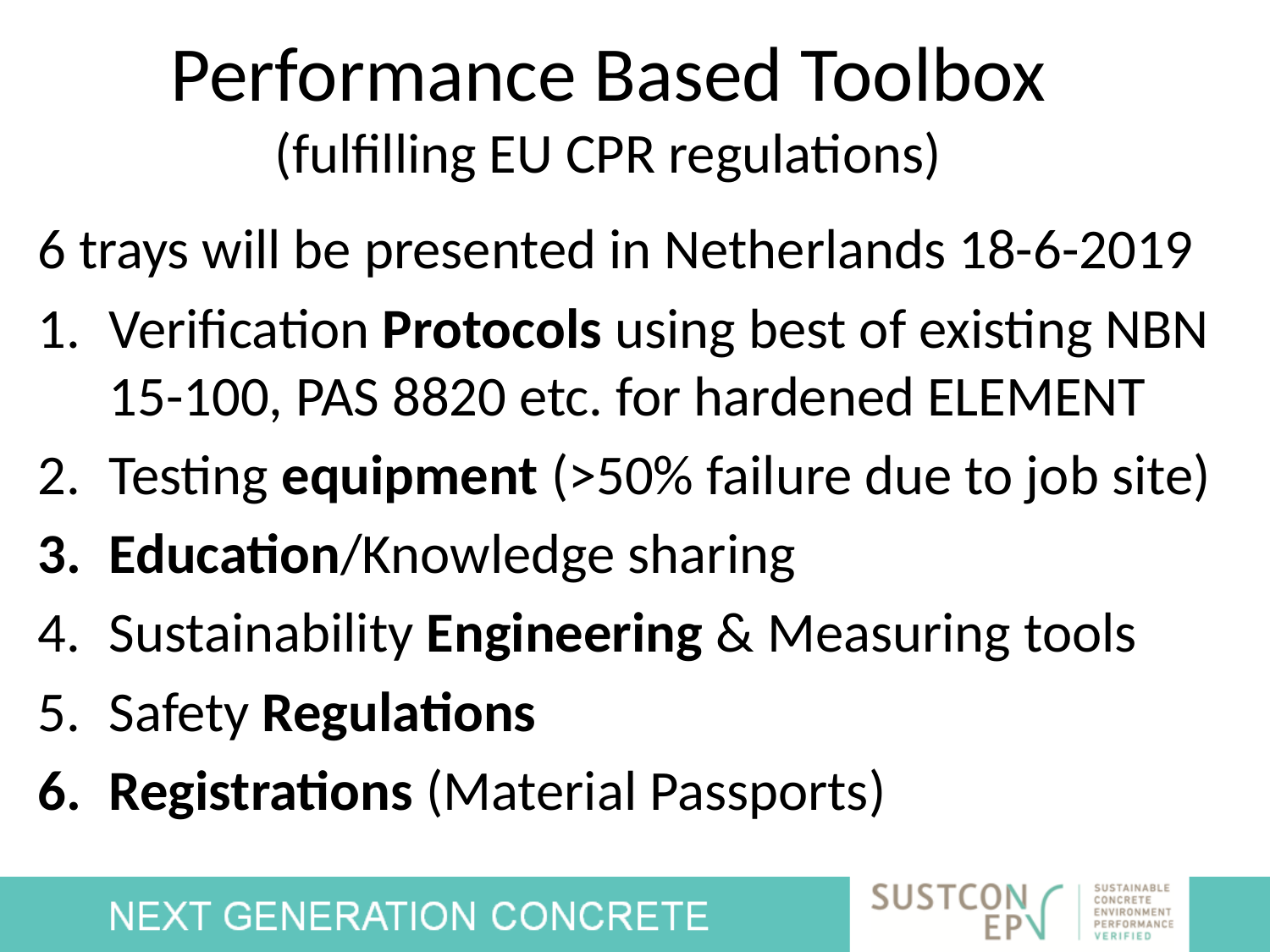

# Performance Based Toolbox (fulfilling EU CPR regulations)
6 trays will be presented in Netherlands 18-6-2019
Verification Protocols using best of existing NBN 15-100, PAS 8820 etc. for hardened ELEMENT
Testing equipment (>50% failure due to job site)
Education/Knowledge sharing
Sustainability Engineering & Measuring tools
Safety Regulations
Registrations (Material Passports)